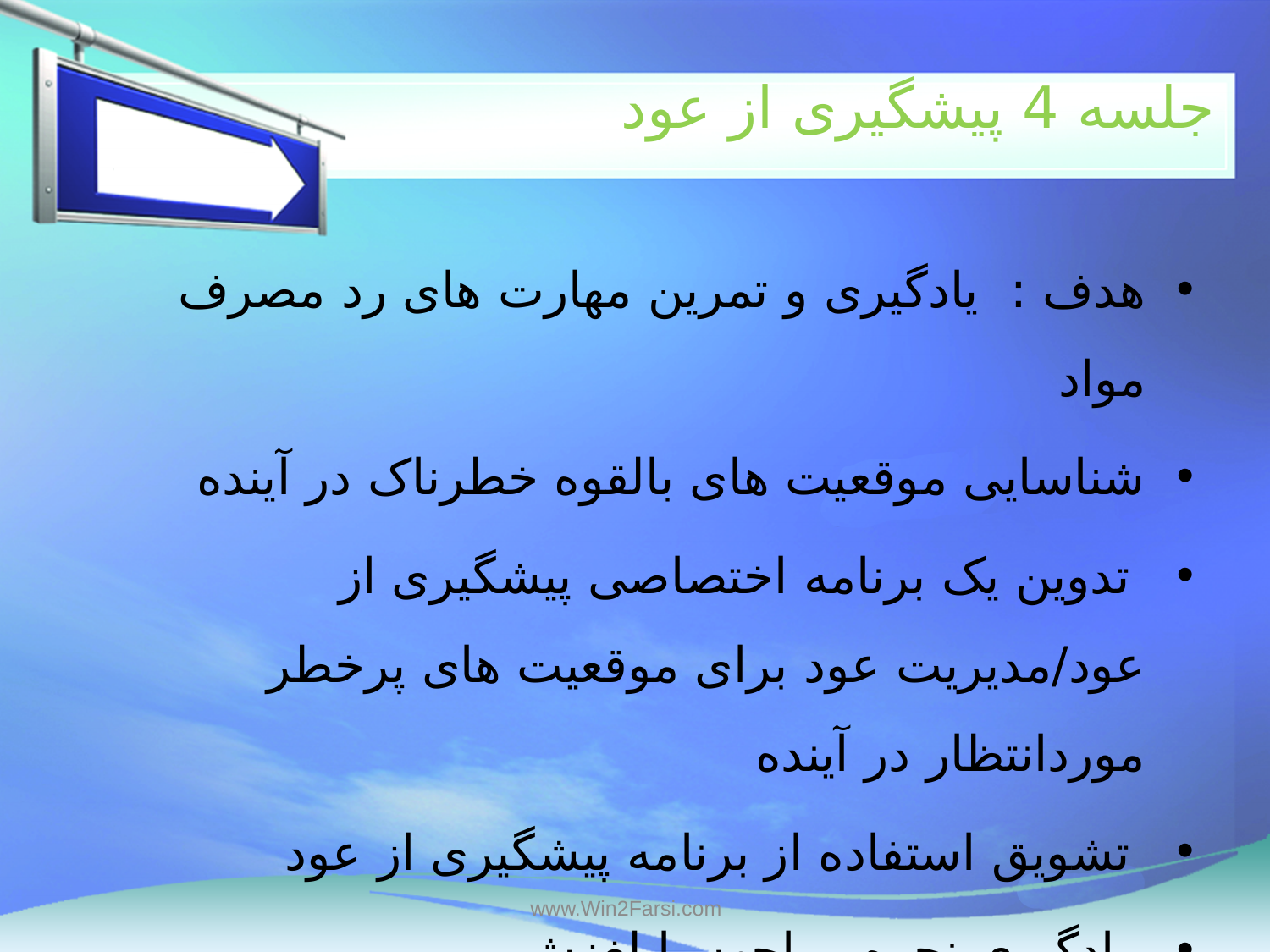

# جلسه 4 پیشگیری از عود
هدف :  یادگیری و تمرین مهارت های رد مصرف مواد
شناسایی موقعیت های بالقوه خطرناک در آینده
 تدوین یک برنامه اختصاصی پیشگیری از عود/مدیریت عود برای موقعیت های پرخطر موردانتظار در آینده
 تشویق استفاده از برنامه پیشگیری از عود
 یادگیری نحوه مواجهه با لغزش

www.Win2Farsi.com